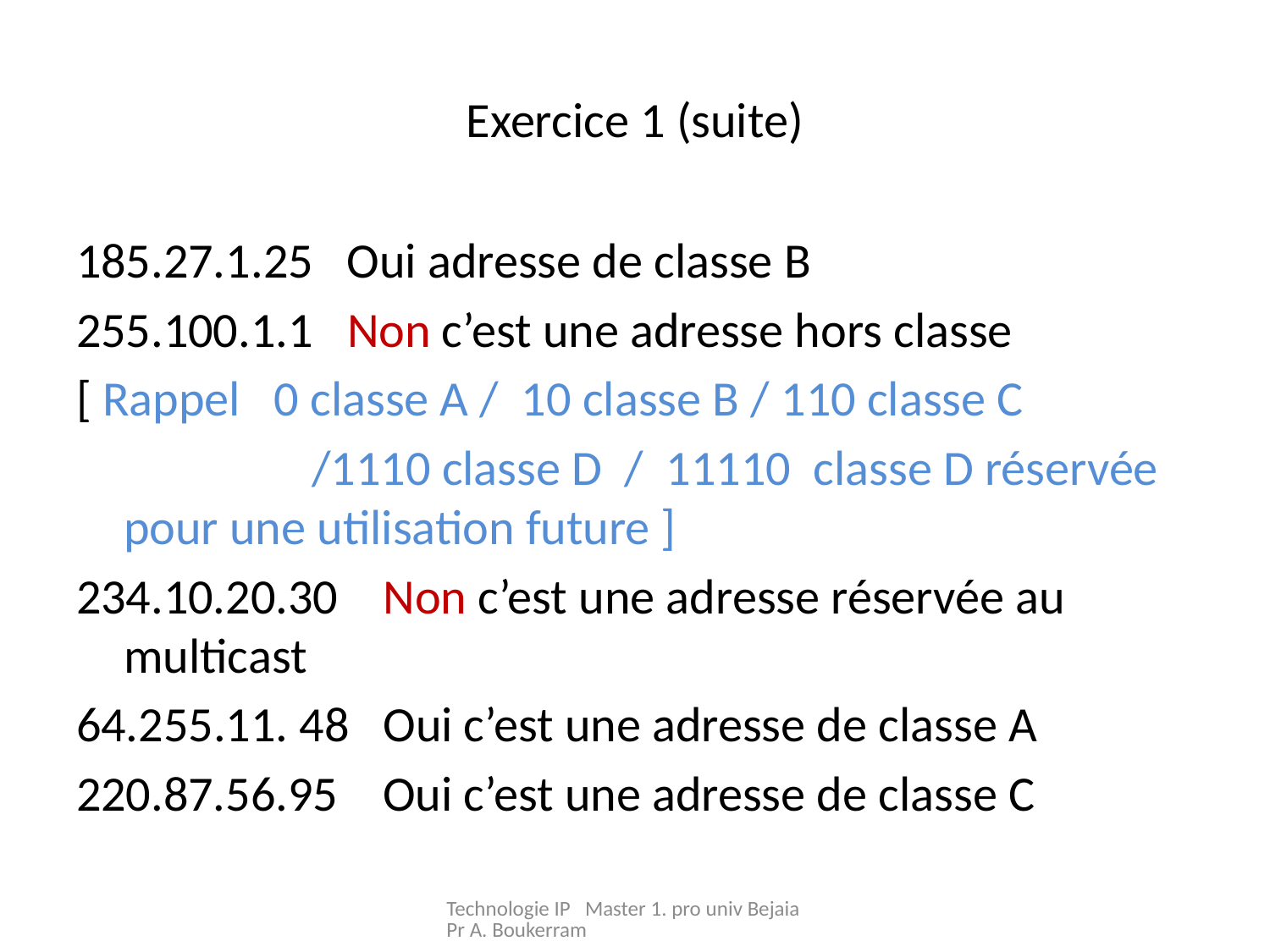

# Exercice 1 (suite)
185.27.1.25   Oui adresse de classe B
255.100.1.1   Non c’est une adresse hors classe
[ Rappel   0 classe A /  10 classe B / 110 classe C
                     /1110 classe D  /  11110  classe D réservée pour une utilisation future ]
234.10.20.30    Non c’est une adresse réservée au multicast
64.255.11. 48   Oui c’est une adresse de classe A
220.87.56.95    Oui c’est une adresse de classe C

Technologie IP   Master 1. pro univ Bejaia   Pr A. Boukerram